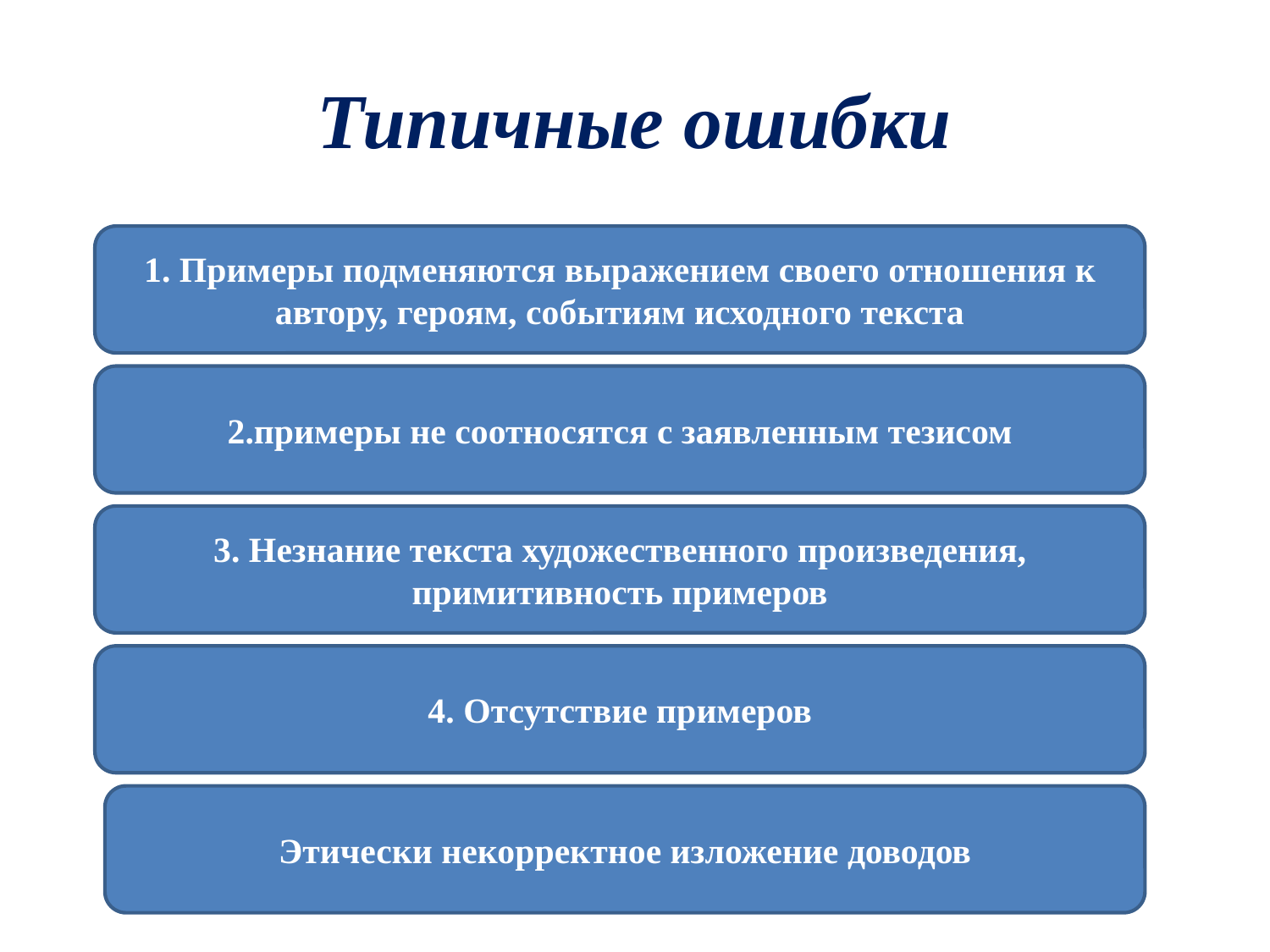

# Типичные ошибки

1. Примеры подменяются выражением своего отношения к автору, героям, событиям исходного текста
2.примеры не соотносятся с заявленным тезисом
3. Незнание текста художественного произведения, примитивность примеров
4. Отсутствие примеров
Этически некорректное изложение доводов